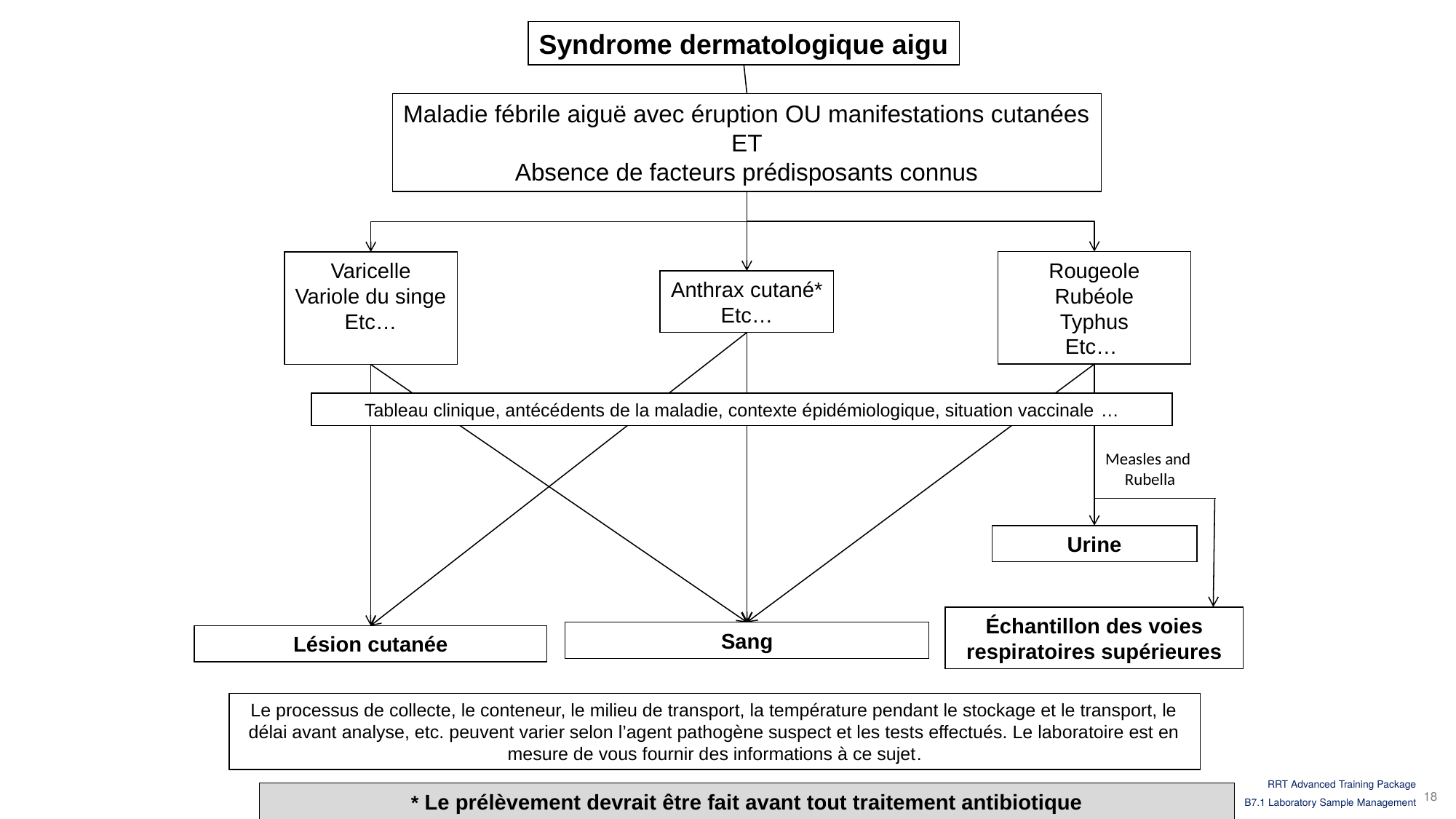

Syndrome dermatologique aigu
Maladie fébrile aiguë avec éruption OU manifestations cutanées
ET
Absence de facteurs prédisposants connus
Rougeole
Rubéole
Typhus
Etc…
Varicelle
Variole du singe
Etc…

Anthrax cutané*
Etc…
Tableau clinique, antécédents de la maladie, contexte épidémiologique, situation vaccinale …
Measles and
 Rubella
Urine
Échantillon des voies respiratoires supérieures
Sang
Lésion cutanée
Le processus de collecte, le conteneur, le milieu de transport, la température pendant le stockage et le transport, le délai avant analyse, etc. peuvent varier selon l’agent pathogène suspect et les tests effectués. Le laboratoire est en mesure de vous fournir des informations à ce sujet.
* Le prélèvement devrait être fait avant tout traitement antibiotique